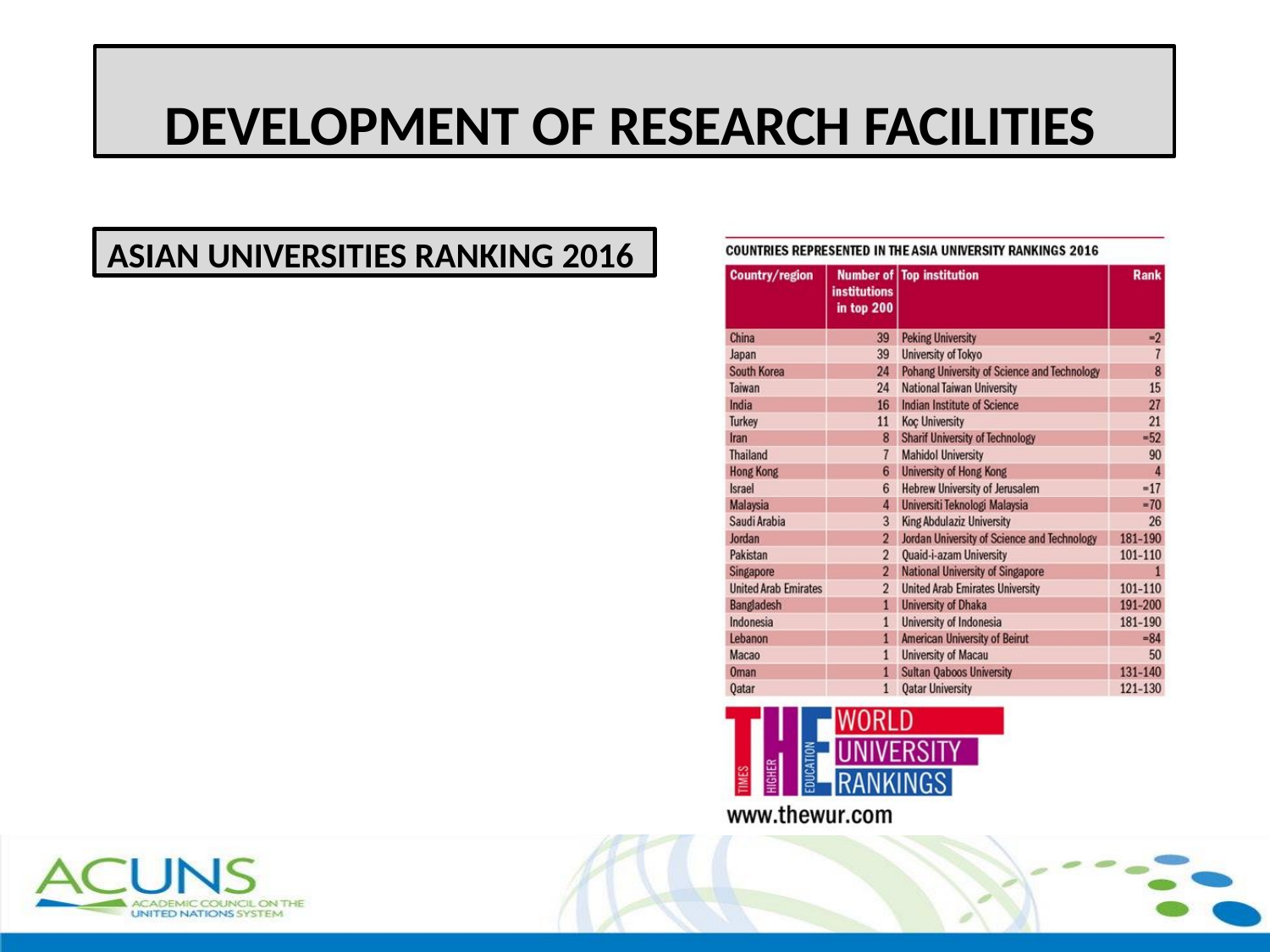

DEVELOPMENT OF RESEARCH FACILITIES

ASIAN UNIVERSITIES RANKING 2016